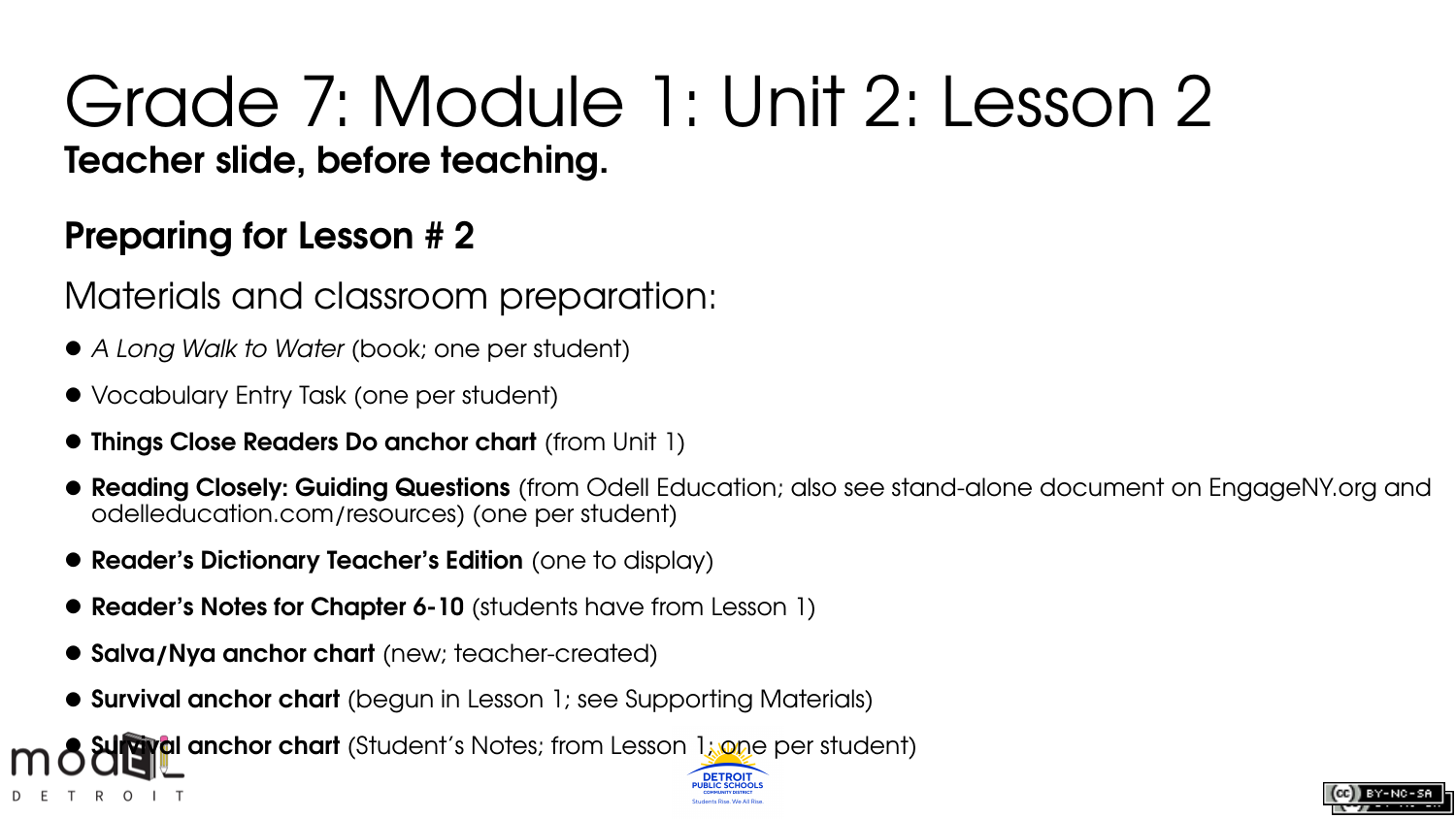

# Grade 7: Module 1: Unit 2: Lesson 2
Teacher slide, before teaching.
Preparing for Lesson # 2
Materials and classroom preparation:
A Long Walk to Water (book; one per student)
Vocabulary Entry Task (one per student)
Things Close Readers Do anchor chart (from Unit 1)
Reading Closely: Guiding Questions (from Odell Education; also see stand-alone document on EngageNY.org and odelleducation.com/resources) (one per student)
Reader’s Dictionary Teacher’s Edition (one to display)
Reader’s Notes for Chapter 6-10 (students have from Lesson 1)
Salva/Nya anchor chart (new; teacher-created)
Survival anchor chart (begun in Lesson 1; see Supporting Materials)
Survival anchor chart (Student’s Notes; from Lesson 1; one per student)